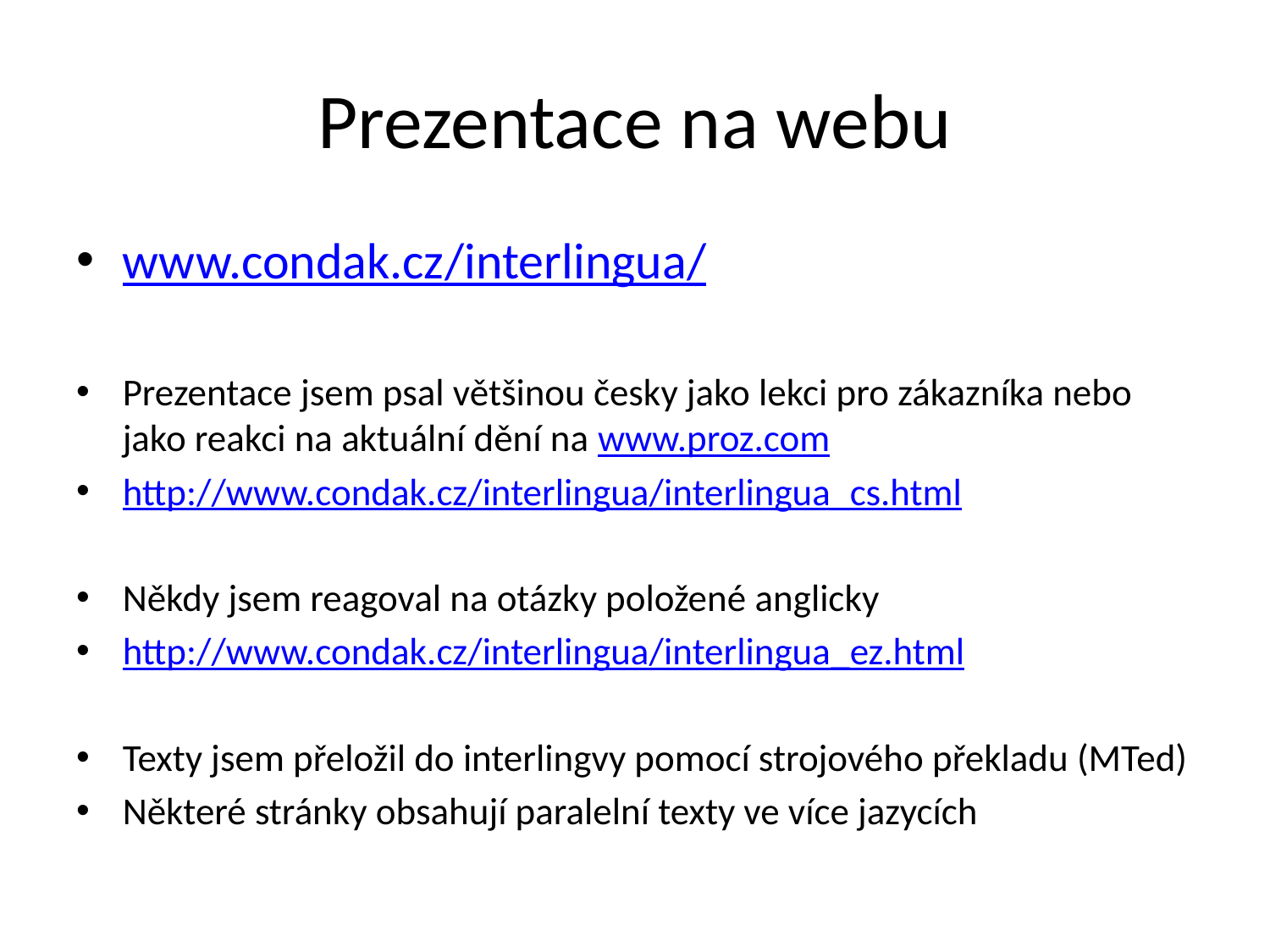

# Prezentace na webu
www.condak.cz/interlingua/

Prezentace jsem psal většinou česky jako lekci pro zákazníka nebo jako reakci na aktuální dění na www.proz.com
http://www.condak.cz/interlingua/interlingua_cs.html

Někdy jsem reagoval na otázky položené anglicky
http://www.condak.cz/interlingua/interlingua_ez.html

Texty jsem přeložil do interlingvy pomocí strojového překladu (MTed)
Některé stránky obsahují paralelní texty ve více jazycích